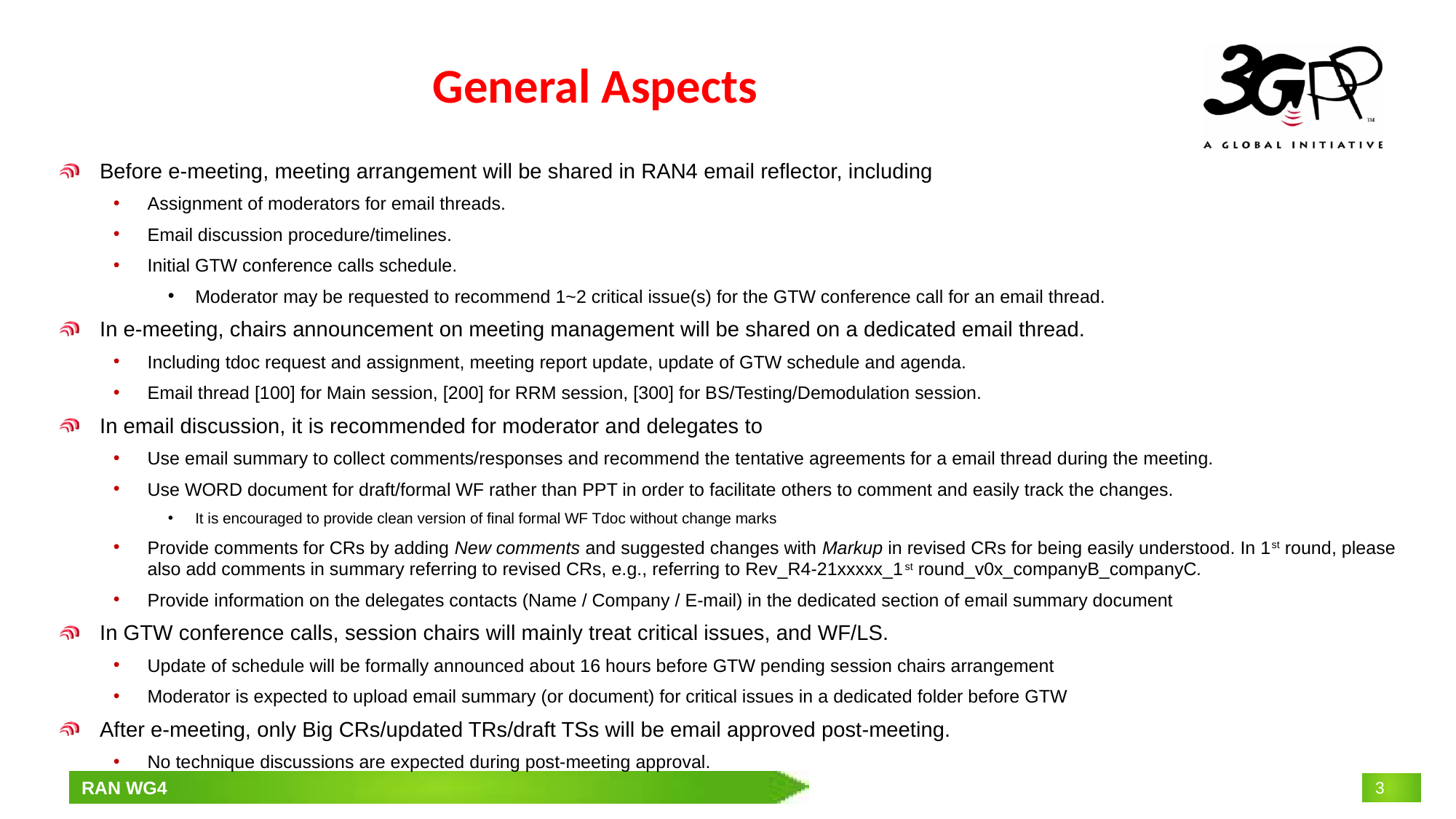

# General Aspects
Before e-meeting, meeting arrangement will be shared in RAN4 email reflector, including
Assignment of moderators for email threads.
Email discussion procedure/timelines.
Initial GTW conference calls schedule.
Moderator may be requested to recommend 1~2 critical issue(s) for the GTW conference call for an email thread.
In e-meeting, chairs announcement on meeting management will be shared on a dedicated email thread.
Including tdoc request and assignment, meeting report update, update of GTW schedule and agenda.
Email thread [100] for Main session, [200] for RRM session, [300] for BS/Testing/Demodulation session.
In email discussion, it is recommended for moderator and delegates to
Use email summary to collect comments/responses and recommend the tentative agreements for a email thread during the meeting.
Use WORD document for draft/formal WF rather than PPT in order to facilitate others to comment and easily track the changes.
It is encouraged to provide clean version of final formal WF Tdoc without change marks
Provide comments for CRs by adding New comments and suggested changes with Markup in revised CRs for being easily understood. In 1st round, please also add comments in summary referring to revised CRs, e.g., referring to Rev_R4-21xxxxx_1st round_v0x_companyB_companyC.
Provide information on the delegates contacts (Name / Company / E-mail) in the dedicated section of email summary document
In GTW conference calls, session chairs will mainly treat critical issues, and WF/LS.
Update of schedule will be formally announced about 16 hours before GTW pending session chairs arrangement
Moderator is expected to upload email summary (or document) for critical issues in a dedicated folder before GTW
After e-meeting, only Big CRs/updated TRs/draft TSs will be email approved post-meeting.
No technique discussions are expected during post-meeting approval.